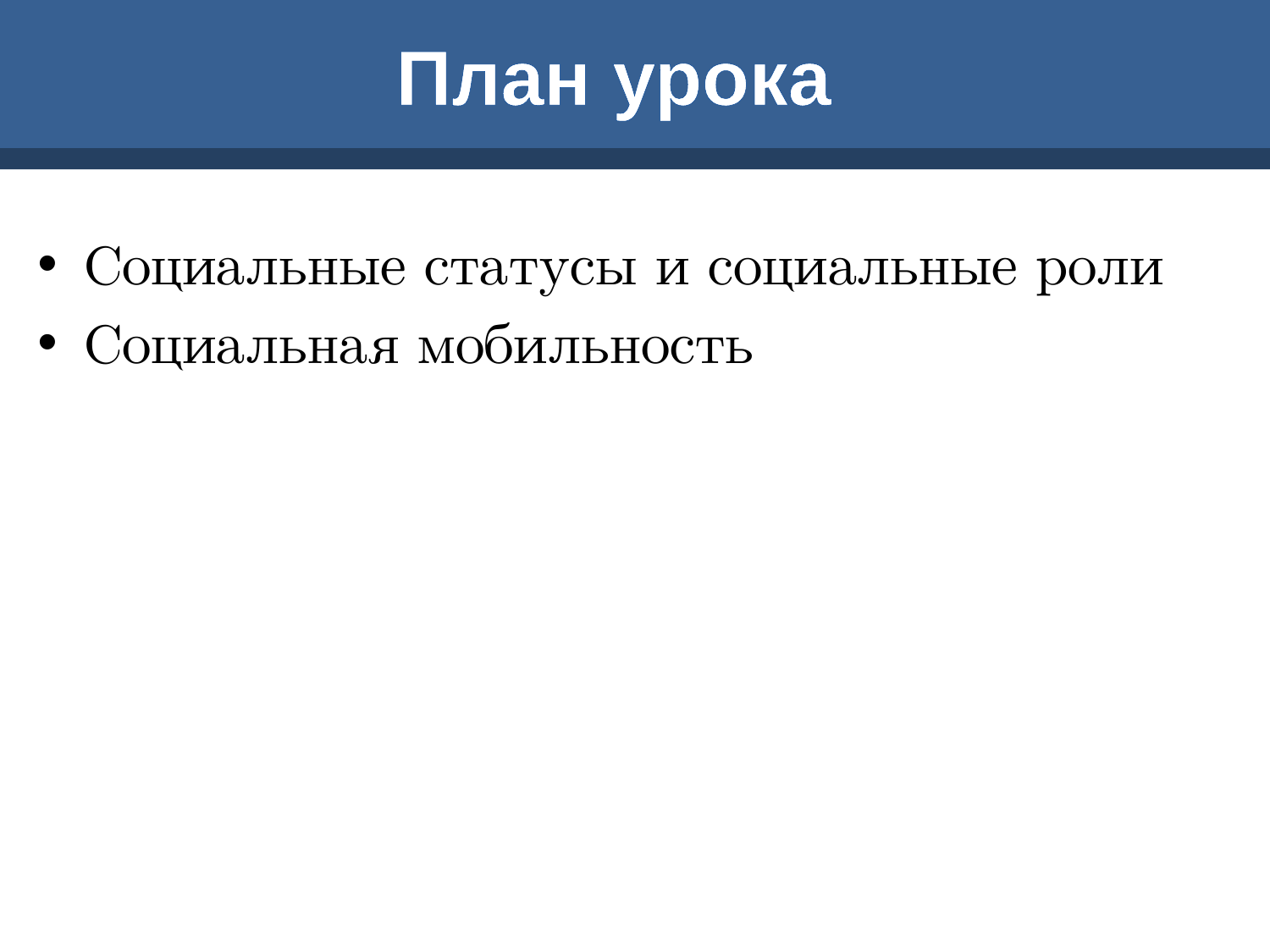

# План урока
Социальные статусы и социальные роли
Социальная мобильность